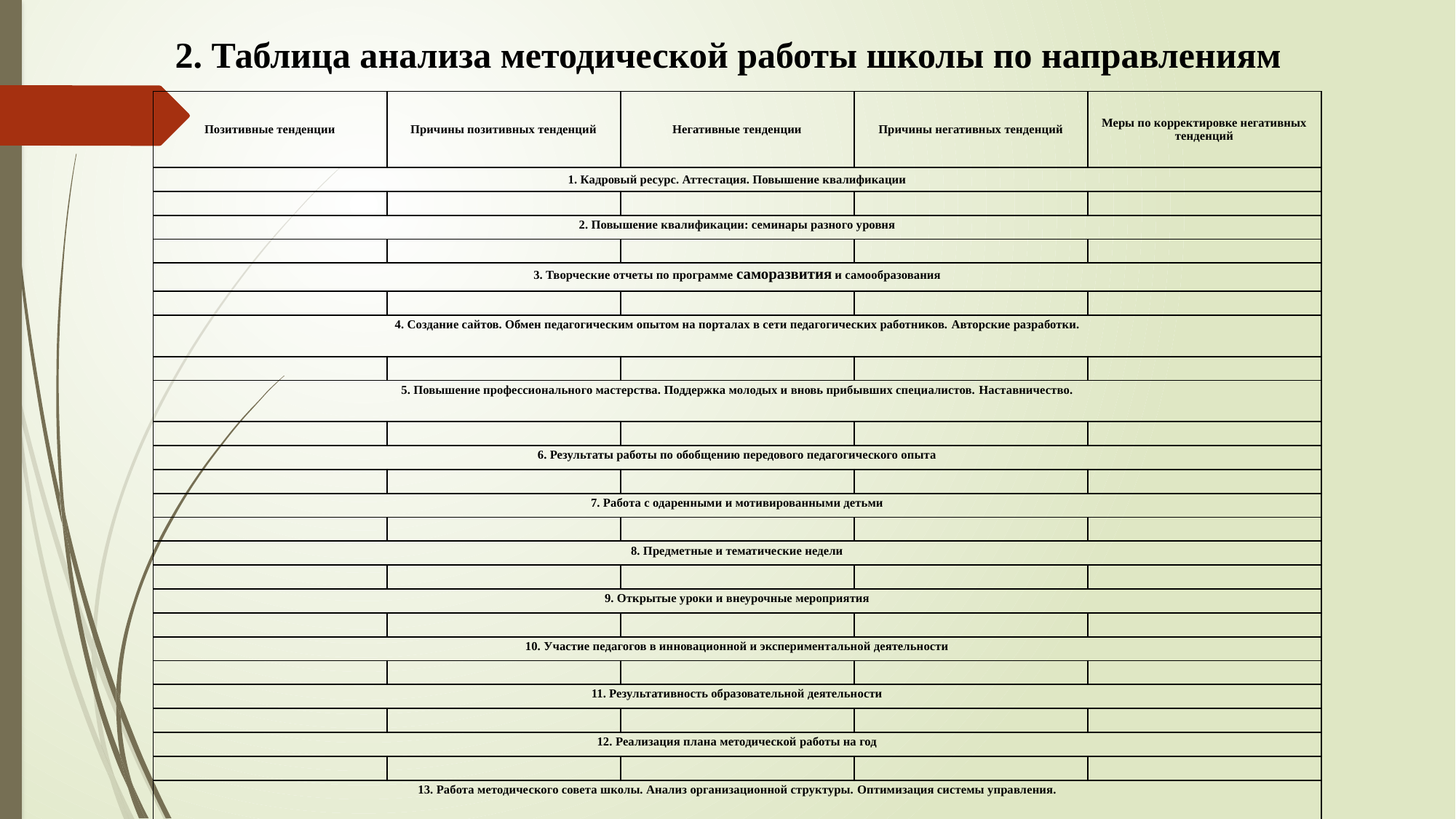

# 2. Таблица анализа методической работы школы по направлениям
| Позитивные тенденции | Причины позитивных тенденций | Негативные тенденции | Причины негативных тенденций | Меры по корректировке негативных тенденций |
| --- | --- | --- | --- | --- |
| 1. Кадровый ресурс. Аттестация. Повышение квалификации |  |  |  |  |
|  |  |  |  |  |
| 2. Повышение квалификации: семинары разного уровня |  |  |  |  |
|  |  |  |  |  |
| 3. Творческие отчеты по программе саморазвития и самообразования |  |  |  |  |
|  |  |  |  |  |
| 4. Создание сайтов. Обмен педагогическим опытом на порталах в сети педагогических работников. Авторские разработки. |  |  |  |  |
|  |  |  |  |  |
| 5. Повышение профессионального мастерства. Поддержка молодых и вновь прибывших специалистов. Наставничество. |  |  |  |  |
|  |  |  |  |  |
| 6. Результаты работы по обобщению передового педагогического опыта |  |  |  |  |
|  |  |  |  |  |
| 7. Работа с одаренными и мотивированными детьми |  |  |  |  |
|  |  |  |  |  |
| 8. Предметные и тематические недели |  |  |  |  |
|  |  |  |  |  |
| 9. Открытые уроки и внеурочные мероприятия |  |  |  |  |
|  |  |  |  |  |
| 10. Участие педагогов в инновационной и экспериментальной деятельности |  |  |  |  |
|  |  |  |  |  |
| 11. Результативность образовательной деятельности |  |  |  |  |
|  |  |  |  |  |
| 12. Реализация плана методической работы на год |  |  |  |  |
|  |  |  |  |  |
| 13. Работа методического совета школы. Анализ организационной структуры. Оптимизация системы управления. |  |  |  |  |
|  |  |  |  |  |